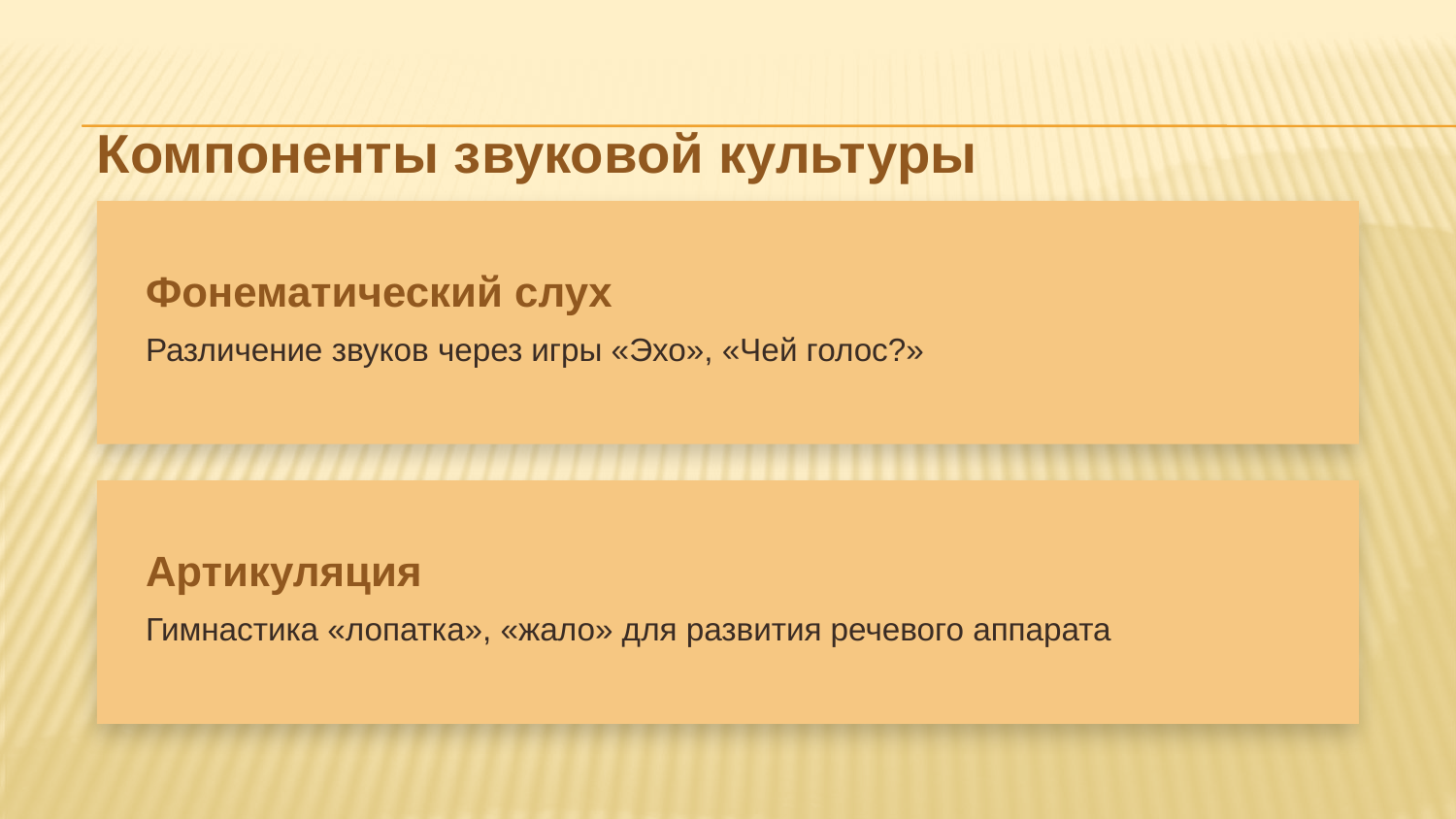

Компоненты звуковой культуры

Фонематический слух
Различение звуков через игры «Эхо», «Чей голос?»

Артикуляция
Гимнастика «лопатка», «жало» для развития речевого аппарата